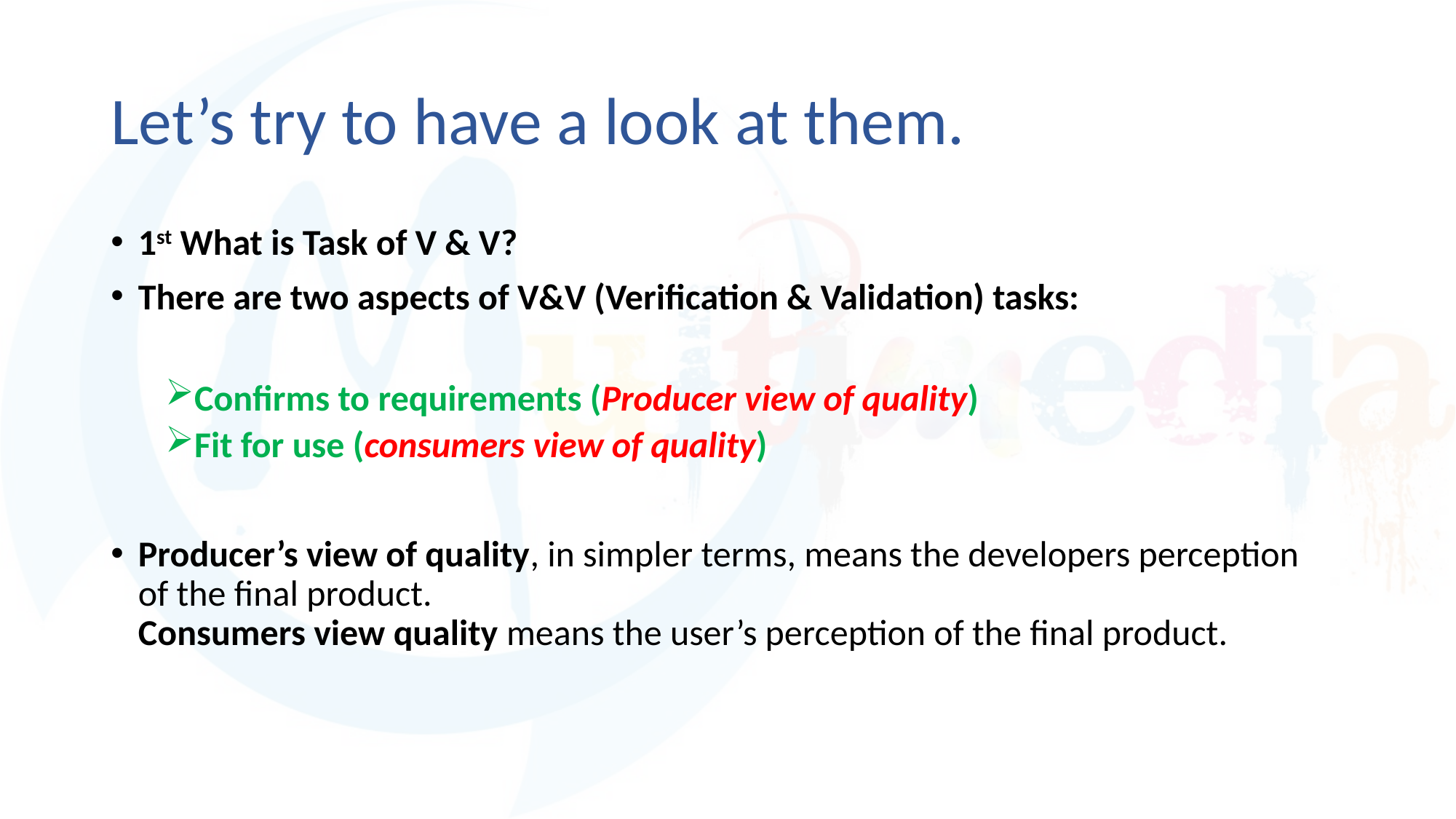

# Let’s try to have a look at them.
1st What is Task of V & V?
There are two aspects of V&V (Verification & Validation) tasks:

Confirms to requirements (Producer view of quality)
Fit for use (consumers view of quality)

Producer’s view of quality, in simpler terms, means the developers perception of the final product.
Consumers view quality means the user’s perception of the final product.